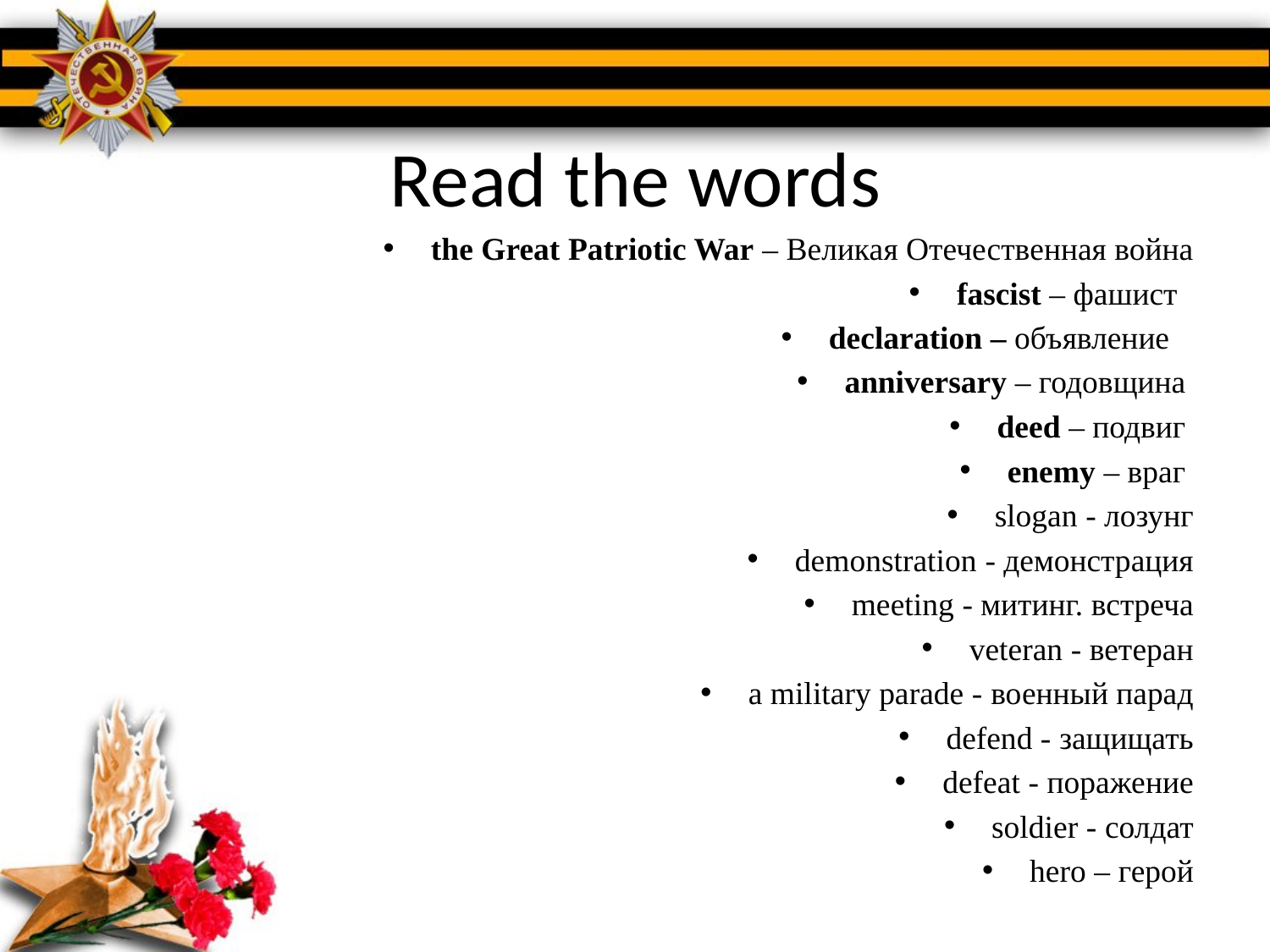

# Read the words
the Great Patriotic War – Великая Отечественная война
fascist – фашист
declaration – объявление
anniversary – годовщина
deed – подвиг
enemy – враг
slogan - лозунг
demonstration - демонстрация
meeting - митинг. встреча
veteran - ветеран
a military parade - военный парад
defend - защищать
defeat - поражение
soldier - солдат
hero – герой